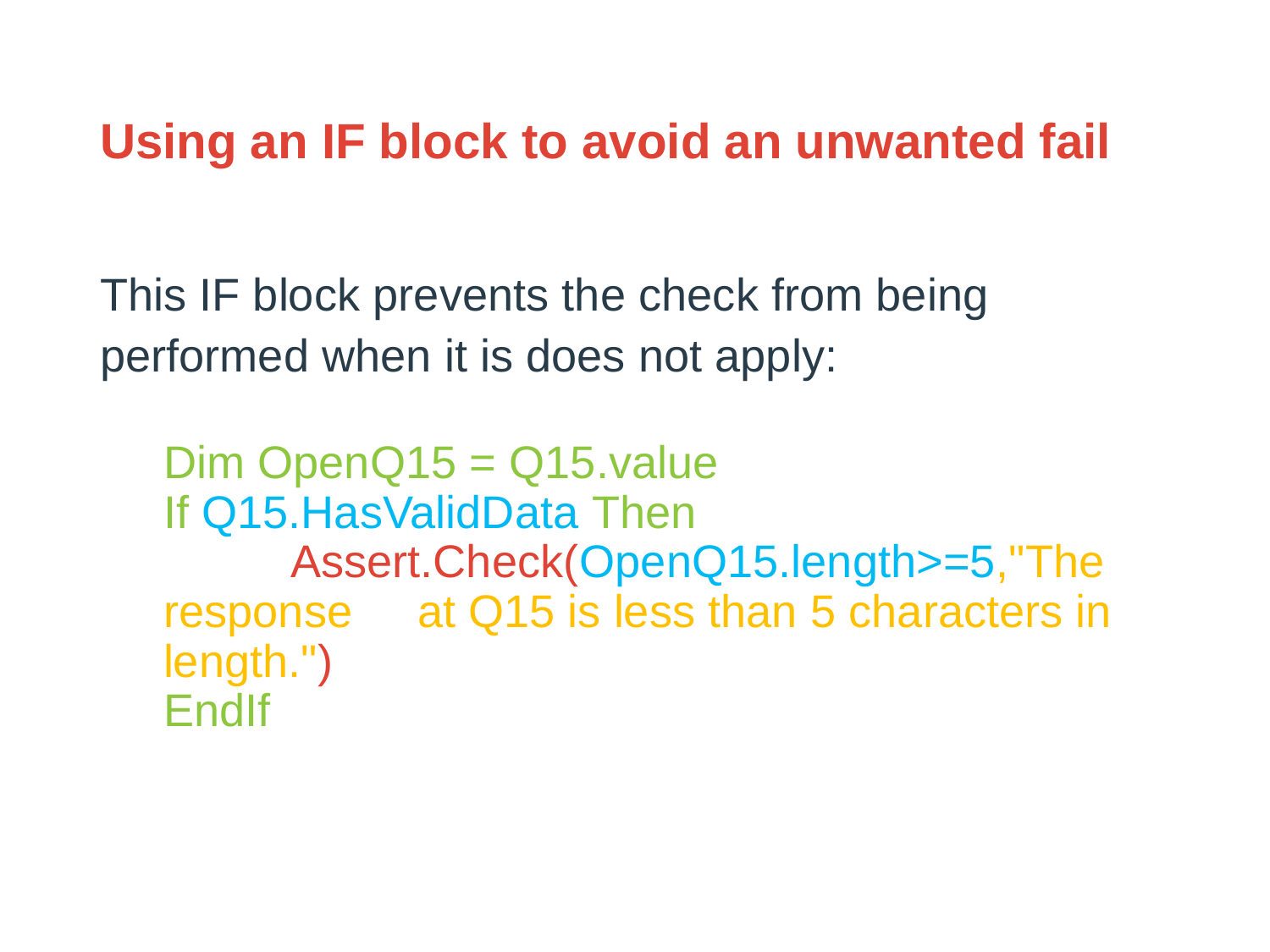

# Using an IF block to avoid an unwanted fail
This IF block prevents the check from being performed when it is does not apply:
Dim OpenQ15 = Q15.value
If Q15.HasValidData Then
	Assert.Check(OpenQ15.length>=5,"The response 	at Q15 is less than 5 characters in length.")
EndIf